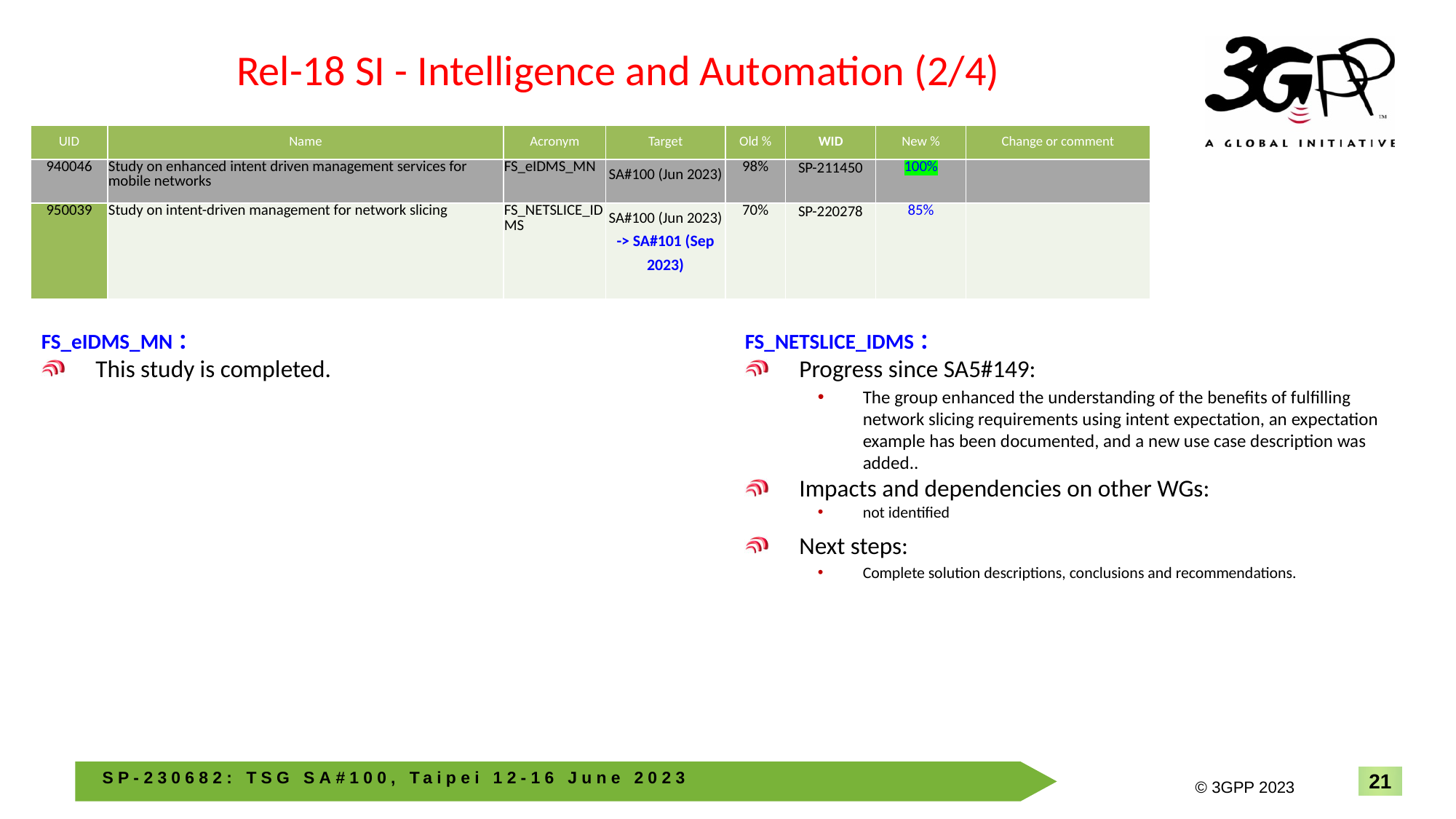

# Rel-18 SI - Intelligence and Automation (2/4)
| UID | Name | Acronym | Target | Old % | WID | New % | Change or comment |
| --- | --- | --- | --- | --- | --- | --- | --- |
| 940046 | Study on enhanced intent driven management services for mobile networks | FS\_eIDMS\_MN | SA#100 (Jun 2023) | 98% | SP-211450 | 100% |  |
| 950039 | Study on intent-driven management for network slicing | FS\_NETSLICE\_IDMS | SA#100 (Jun 2023) -> SA#101 (Sep 2023) | 70% | SP-220278 | 85% |  |
FS_eIDMS_MN：
This study is completed.

FS_NETSLICE_IDMS：
Progress since SA5#149:
The group enhanced the understanding of the benefits of fulfilling network slicing requirements using intent expectation, an expectation example has been documented, and a new use case description was added..
Impacts and dependencies on other WGs:
not identified
Next steps:
Complete solution descriptions, conclusions and recommendations.